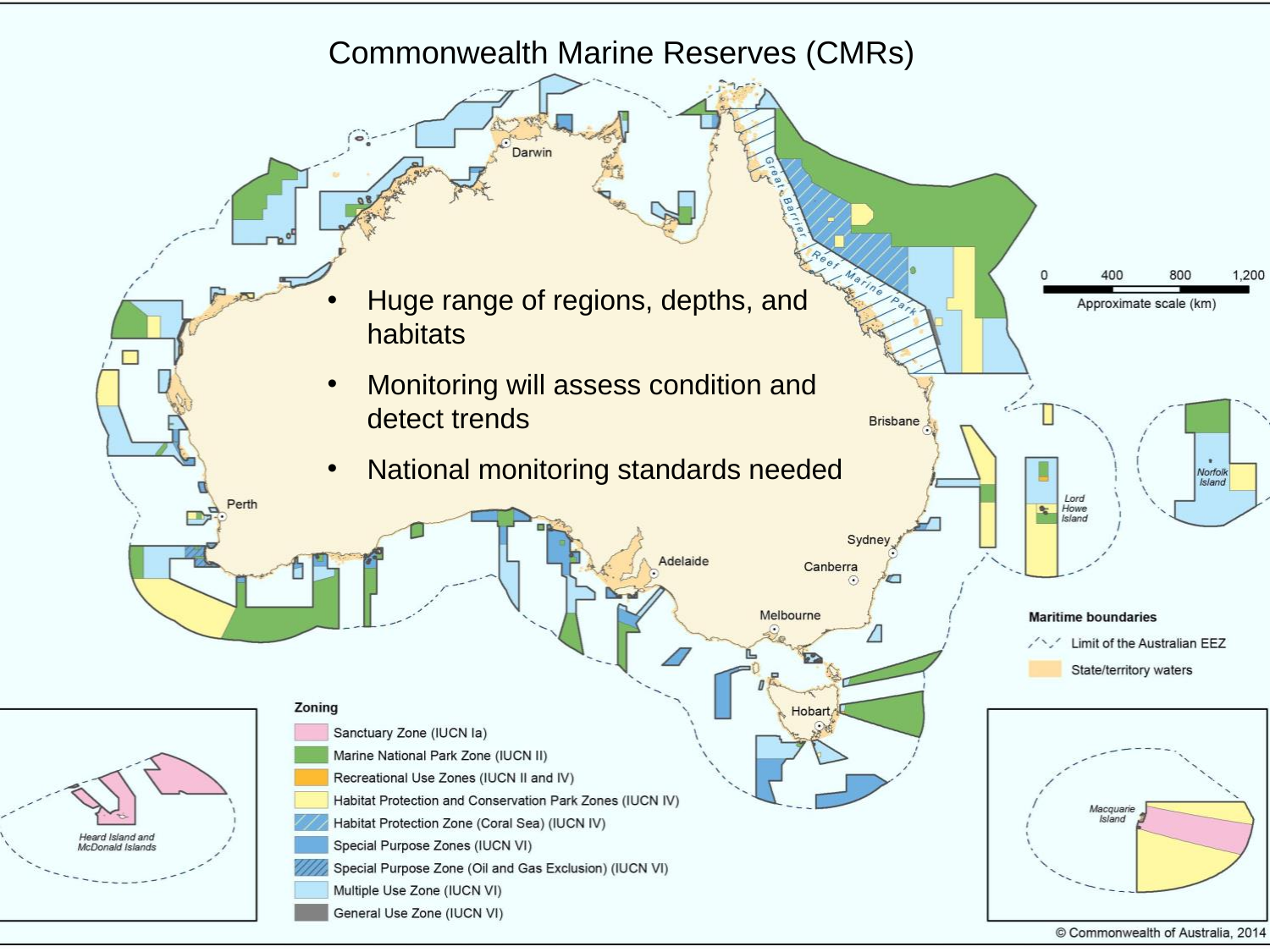

Commonwealth Marine Reserves (CMRs)
Huge range of regions, depths, and habitats

Monitoring will assess condition and detect trends

National monitoring standards needed